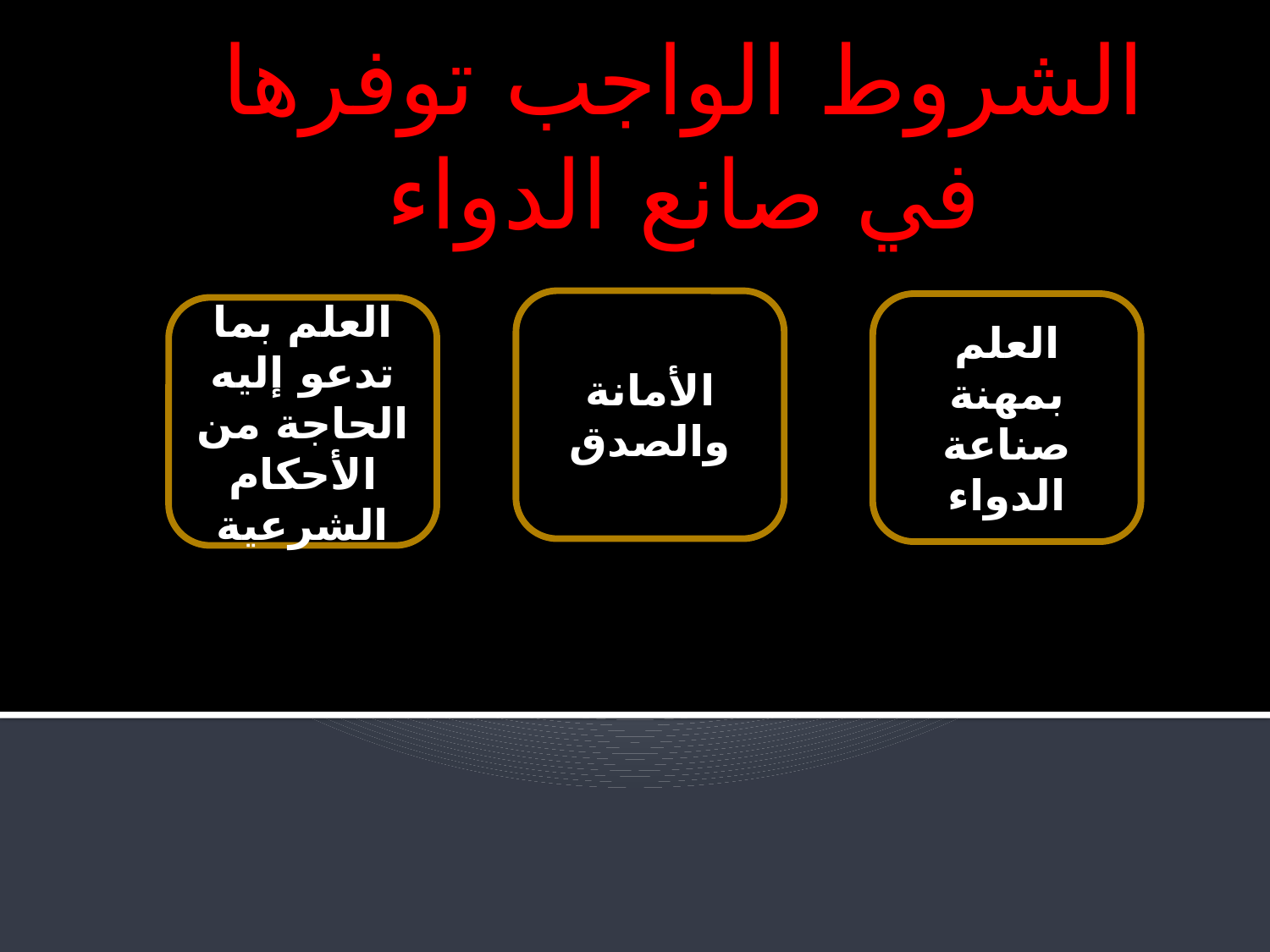

الشروط الواجب توفرها في صانع الدواء
الأمانة والصدق
العلم بمهنة صناعة الدواء
العلم بما تدعو إليه الحاجة من الأحكام الشرعية